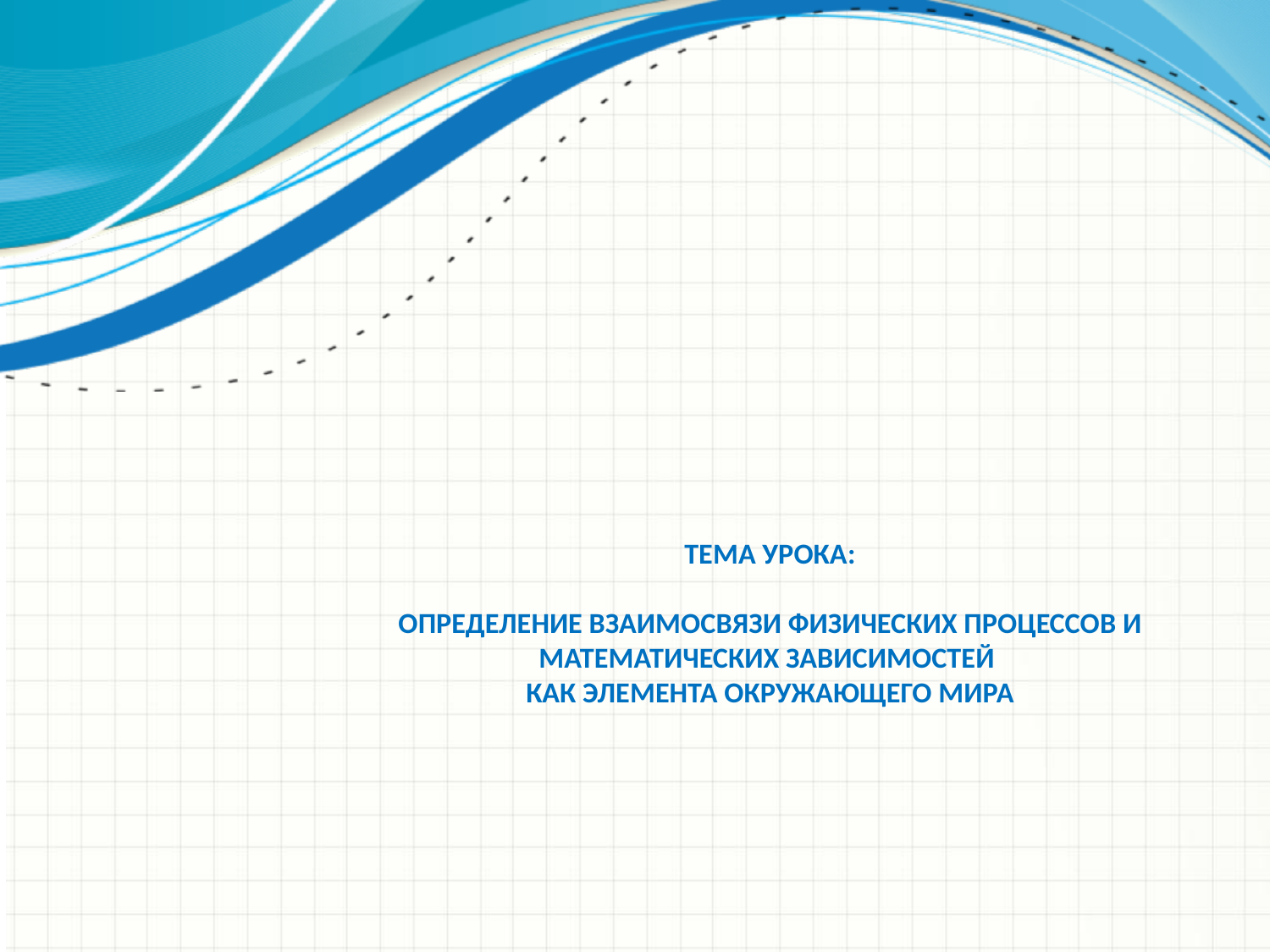

# Тема урока: Определение взаимосвязи физических процессов и математических зависимостей как элемента окружающего мира